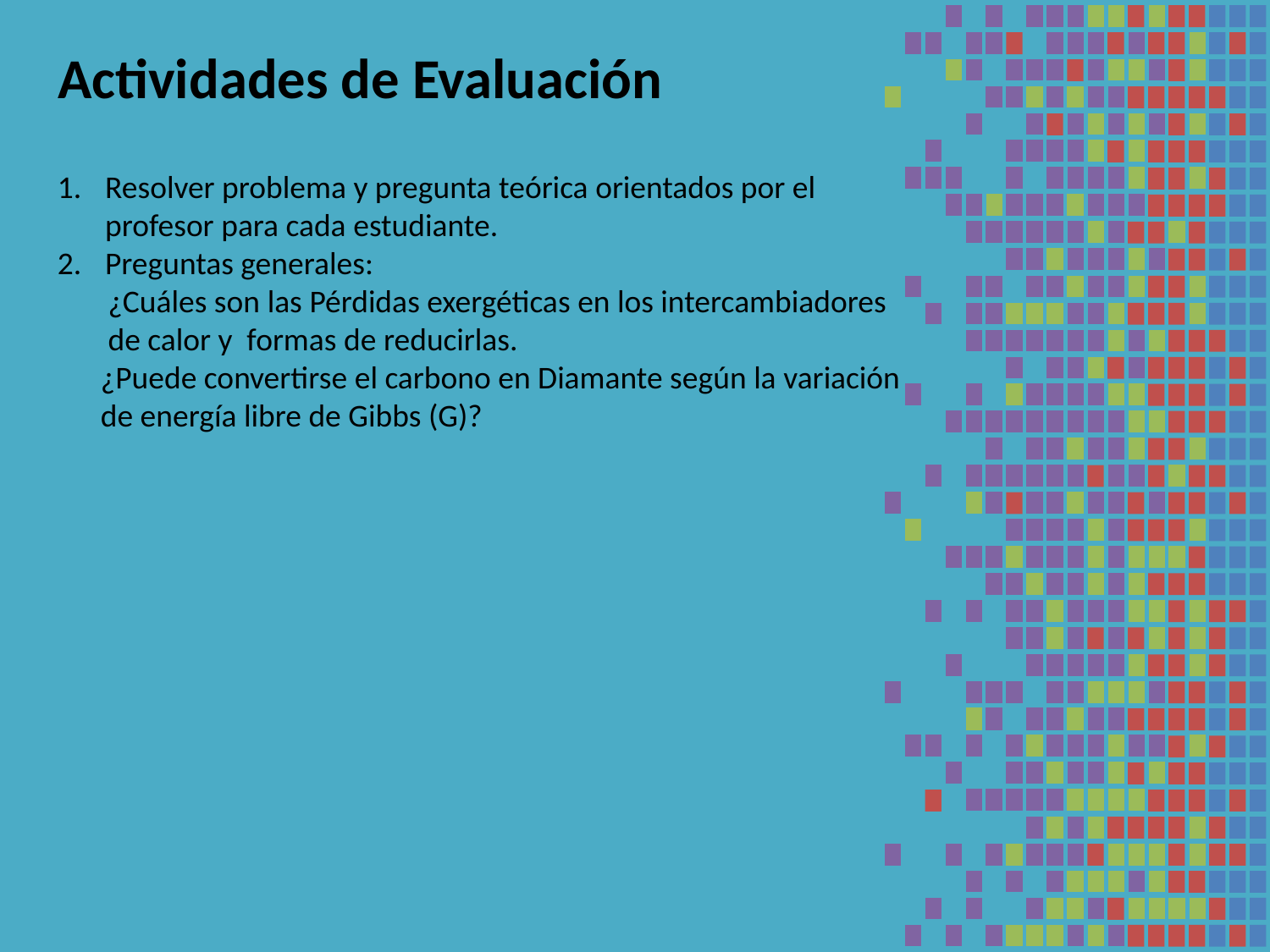

# Actividades de Evaluación
Resolver problema y pregunta teórica orientados por el profesor para cada estudiante.
Preguntas generales:
       ¿Cuáles son las Pérdidas exergéticas en los intercambiadores
       de calor y  formas de reducirlas.
      ¿Puede convertirse el carbono en Diamante según la variación
      de energía libre de Gibbs (G)?